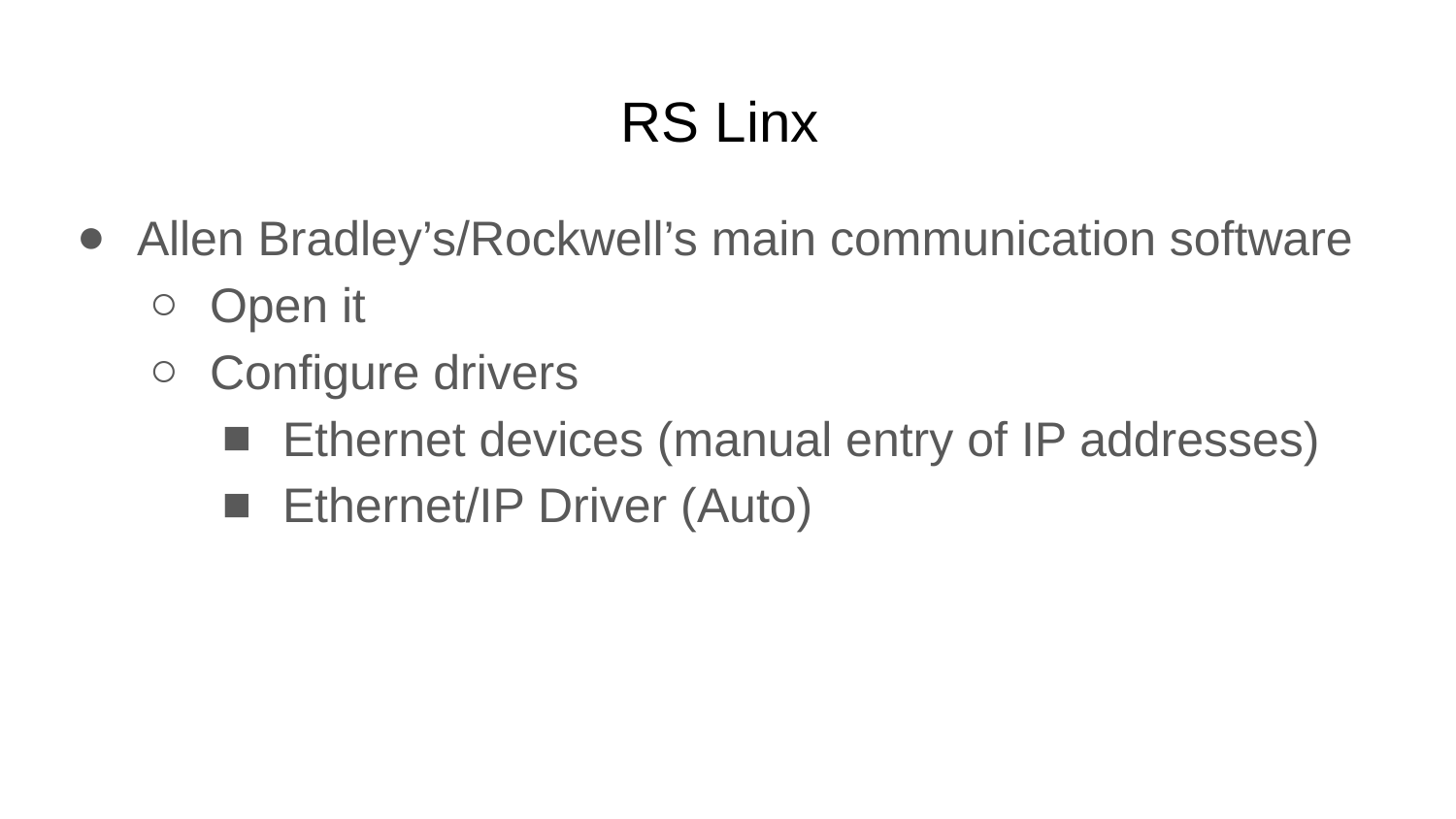

# RS Linx
Allen Bradley’s/Rockwell’s main communication software
Open it
Configure drivers
Ethernet devices (manual entry of IP addresses)
Ethernet/IP Driver (Auto)